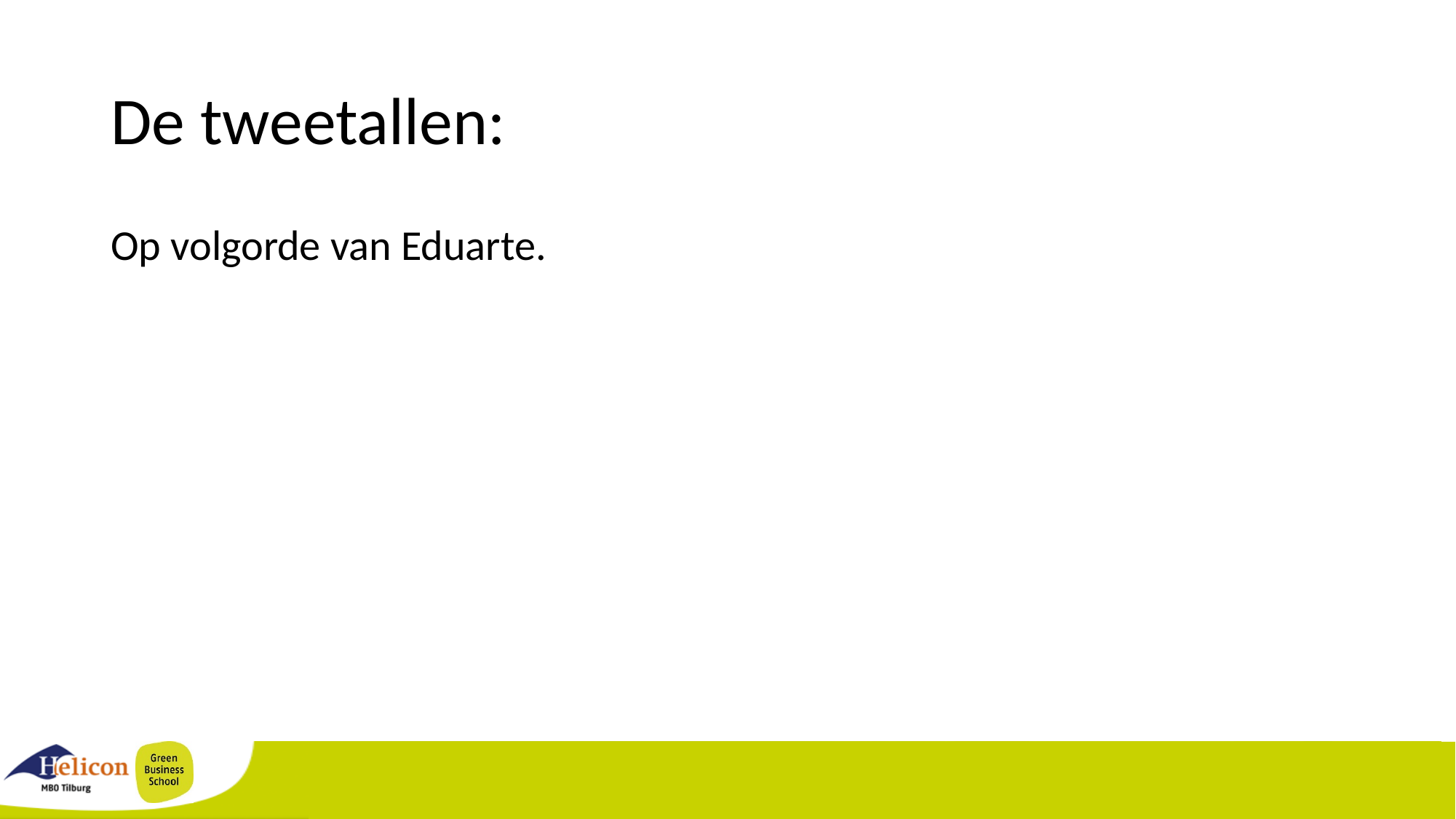

# De tweetallen:
Op volgorde van Eduarte.